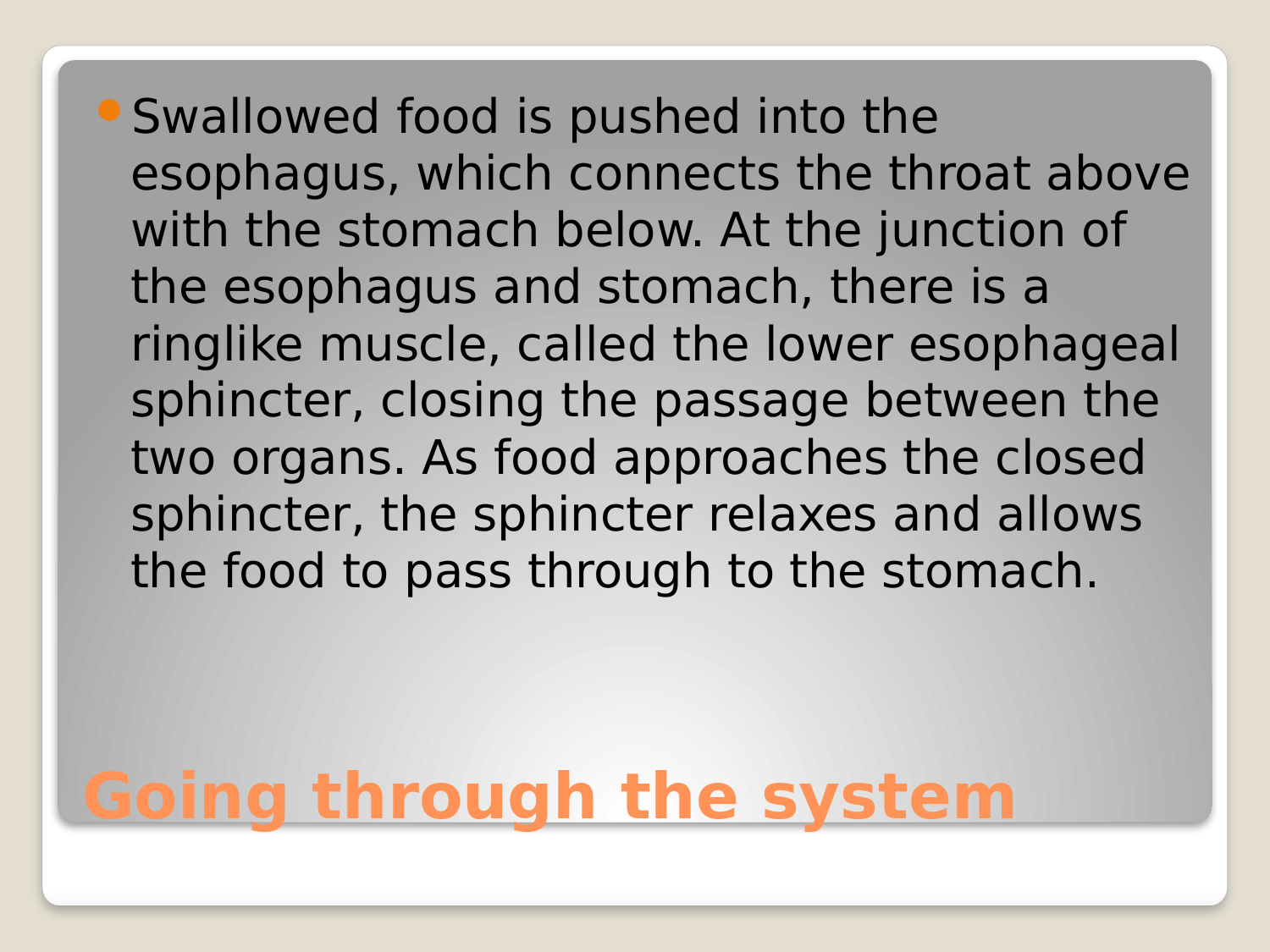

Swallowed food is pushed into the esophagus, which connects the throat above with the stomach below. At the junction of the esophagus and stomach, there is a ringlike muscle, called the lower esophageal sphincter, closing the passage between the two organs. As food approaches the closed sphincter, the sphincter relaxes and allows the food to pass through to the stomach.

# Going through the system